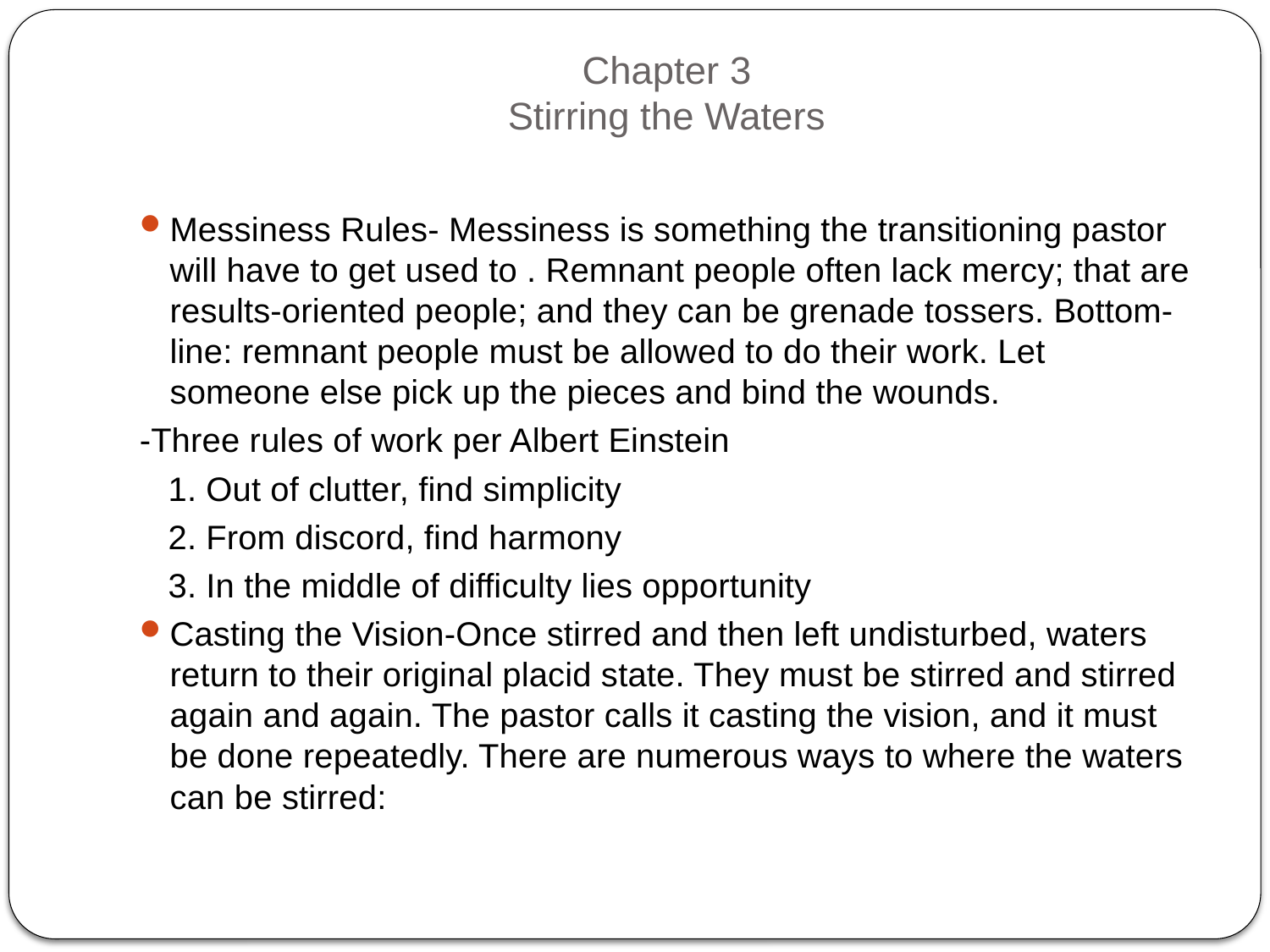

# Chapter 3 Stirring the Waters
Messiness Rules- Messiness is something the transitioning pastor will have to get used to . Remnant people often lack mercy; that are results-oriented people; and they can be grenade tossers. Bottom-line: remnant people must be allowed to do their work. Let someone else pick up the pieces and bind the wounds.
-Three rules of work per Albert Einstein
   1. Out of clutter, find simplicity
   2. From discord, find harmony
   3. In the middle of difficulty lies opportunity
Casting the Vision-Once stirred and then left undisturbed, waters return to their original placid state. They must be stirred and stirred again and again. The pastor calls it casting the vision, and it must be done repeatedly. There are numerous ways to where the waters can be stirred: